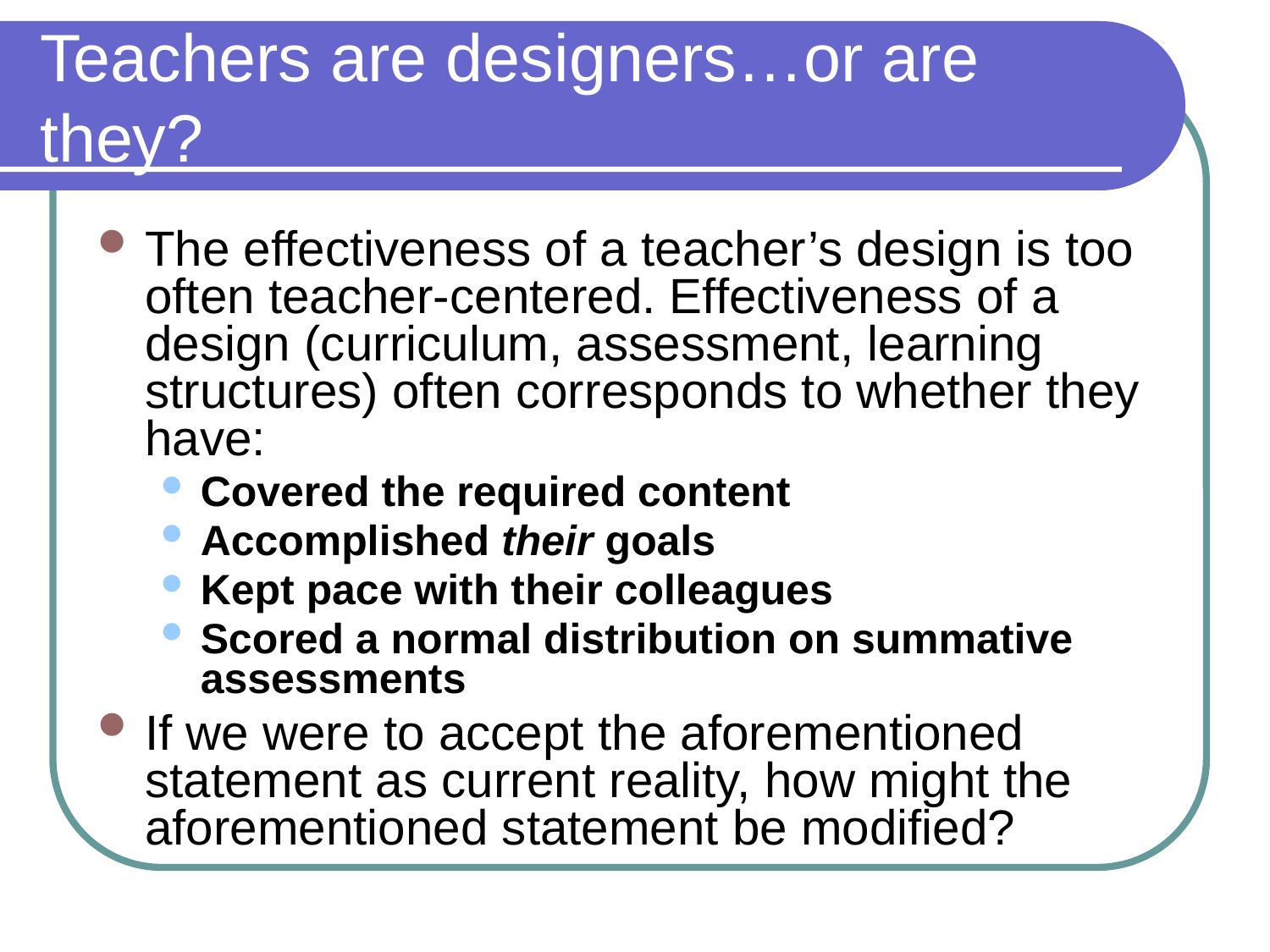

# Teachers are designers…or are they?
The effectiveness of a teacher’s design is too often teacher-centered. Effectiveness of a design (curriculum, assessment, learning structures) often corresponds to whether they have:
Covered the required content
Accomplished their goals
Kept pace with their colleagues
Scored a normal distribution on summative assessments
If we were to accept the aforementioned statement as current reality, how might the aforementioned statement be modified?